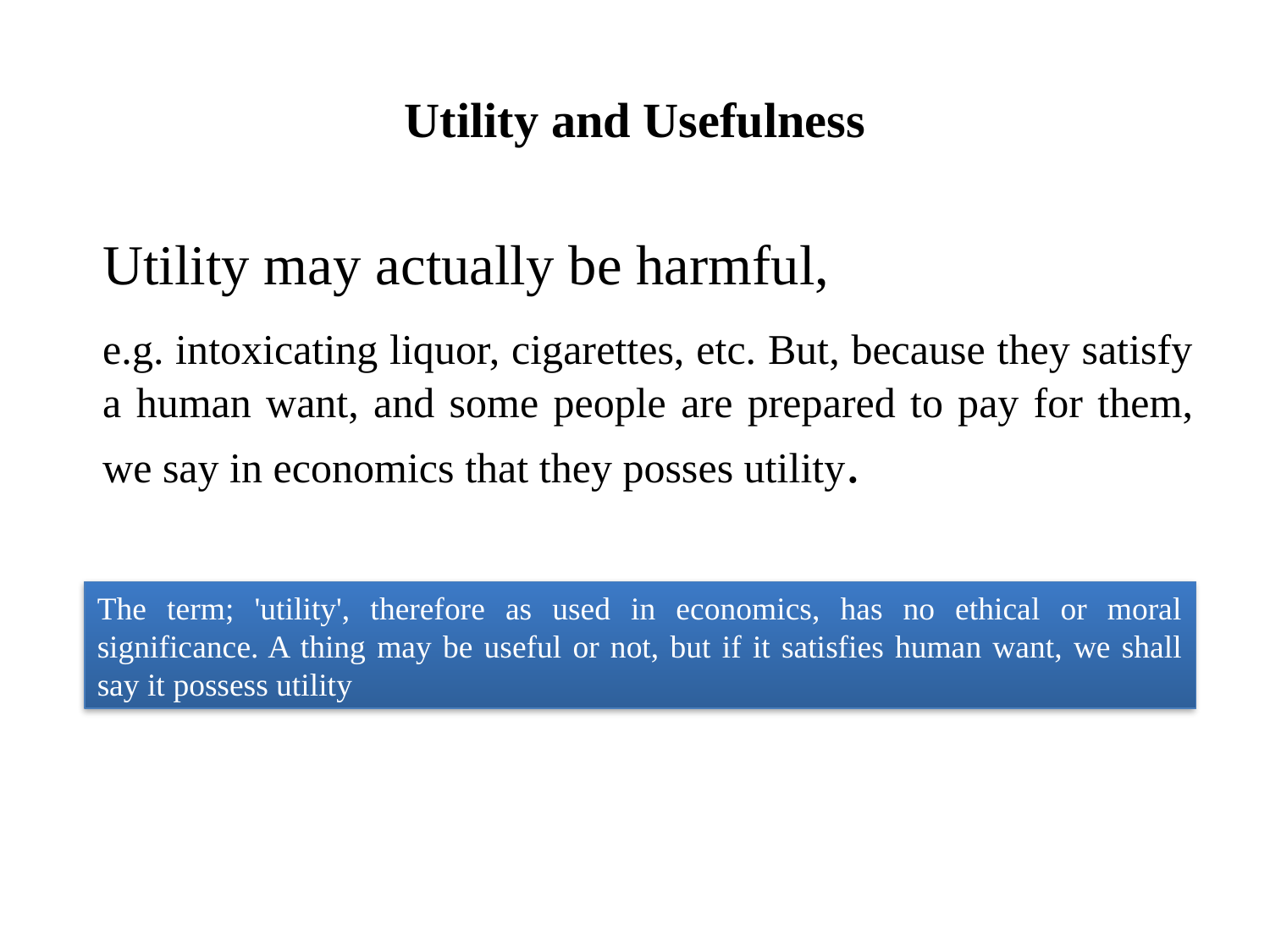

# Utility and Usefulness
	Utility may actually be harmful,
	e.g. intoxicating liquor, cigarettes, etc. But, because they satisfy a human want, and some people are prepared to pay for them, we say in economics that they posses utility.
The term; 'utility', therefore as used in economics, has no ethical or moral significance. A thing may be useful or not, but if it satisfies human want, we shall say it possess utility